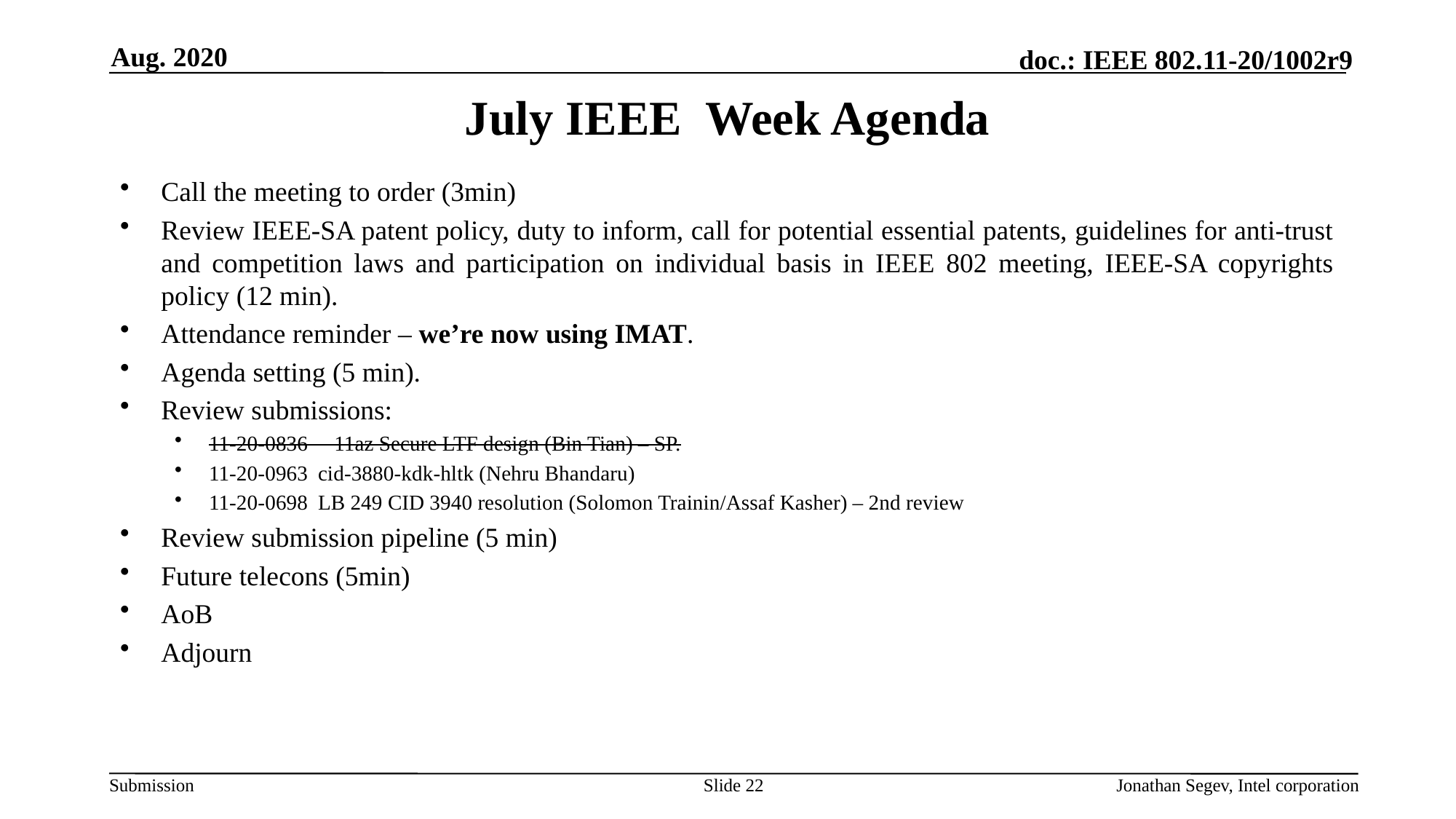

Aug. 2020
# July IEEE  Week Agenda
Call the meeting to order (3min)
Review IEEE-SA patent policy, duty to inform, call for potential essential patents, guidelines for anti-trust and competition laws and participation on individual basis in IEEE 802 meeting, IEEE-SA copyrights policy (12 min).
Attendance reminder – we’re now using IMAT.
Agenda setting (5 min).
Review submissions:
11-20-0836     11az Secure LTF design (Bin Tian) – SP.
11-20-0963 	cid-3880-kdk-hltk (Nehru Bhandaru)
11-20-0698	LB 249 CID 3940 resolution (Solomon Trainin/Assaf Kasher) – 2nd review
Review submission pipeline (5 min)
Future telecons (5min)
AoB
Adjourn

Slide 22
Jonathan Segev, Intel corporation